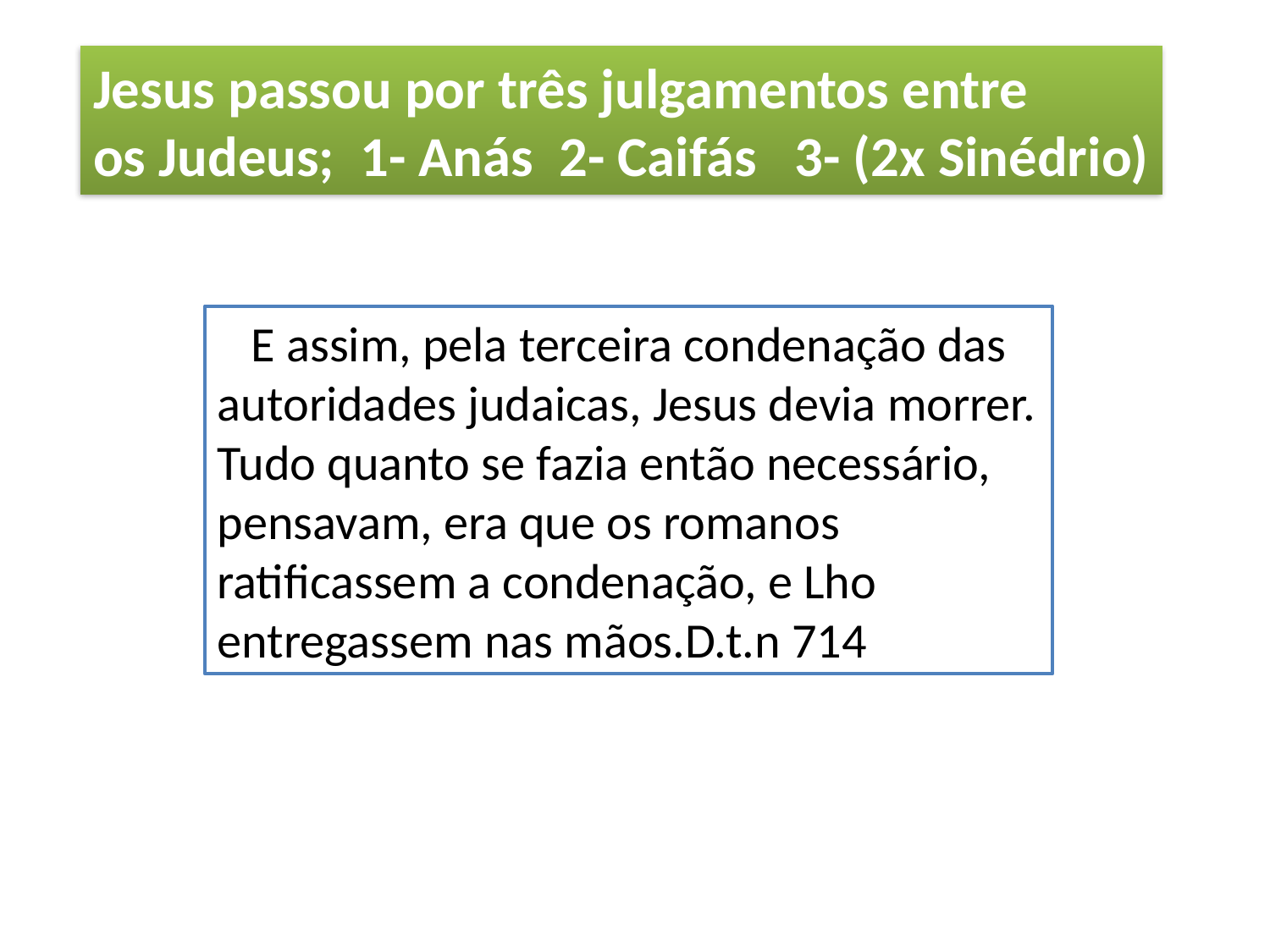

Jesus passou por três julgamentos entre
os Judeus;  1- Anás  2- Caifás   3- (2x Sinédrio)
   E assim, pela terceira condenação das autoridades judaicas, Jesus devia morrer. Tudo quanto se fazia então necessário, pensavam, era que os romanos ratificassem a condenação, e Lho entregassem nas mãos.D.t.n 714